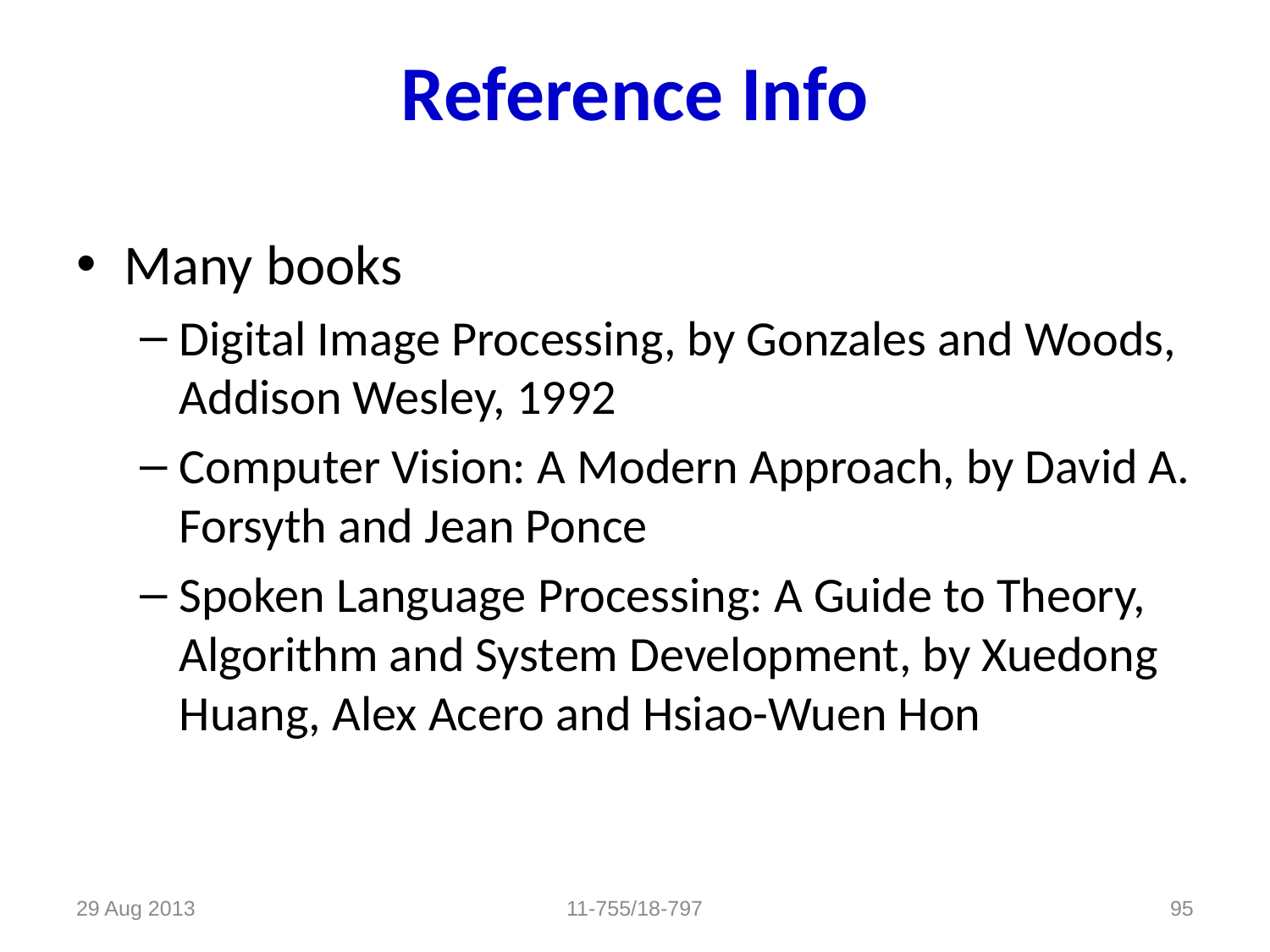

# Reference Info
Many books
Digital Image Processing, by Gonzales and Woods, Addison Wesley, 1992
Computer Vision: A Modern Approach, by David A. Forsyth and Jean Ponce
Spoken Language Processing: A Guide to Theory, Algorithm and System Development, by Xuedong Huang, Alex Acero and Hsiao-Wuen Hon

29 Aug 2013
11-755/18-797
95